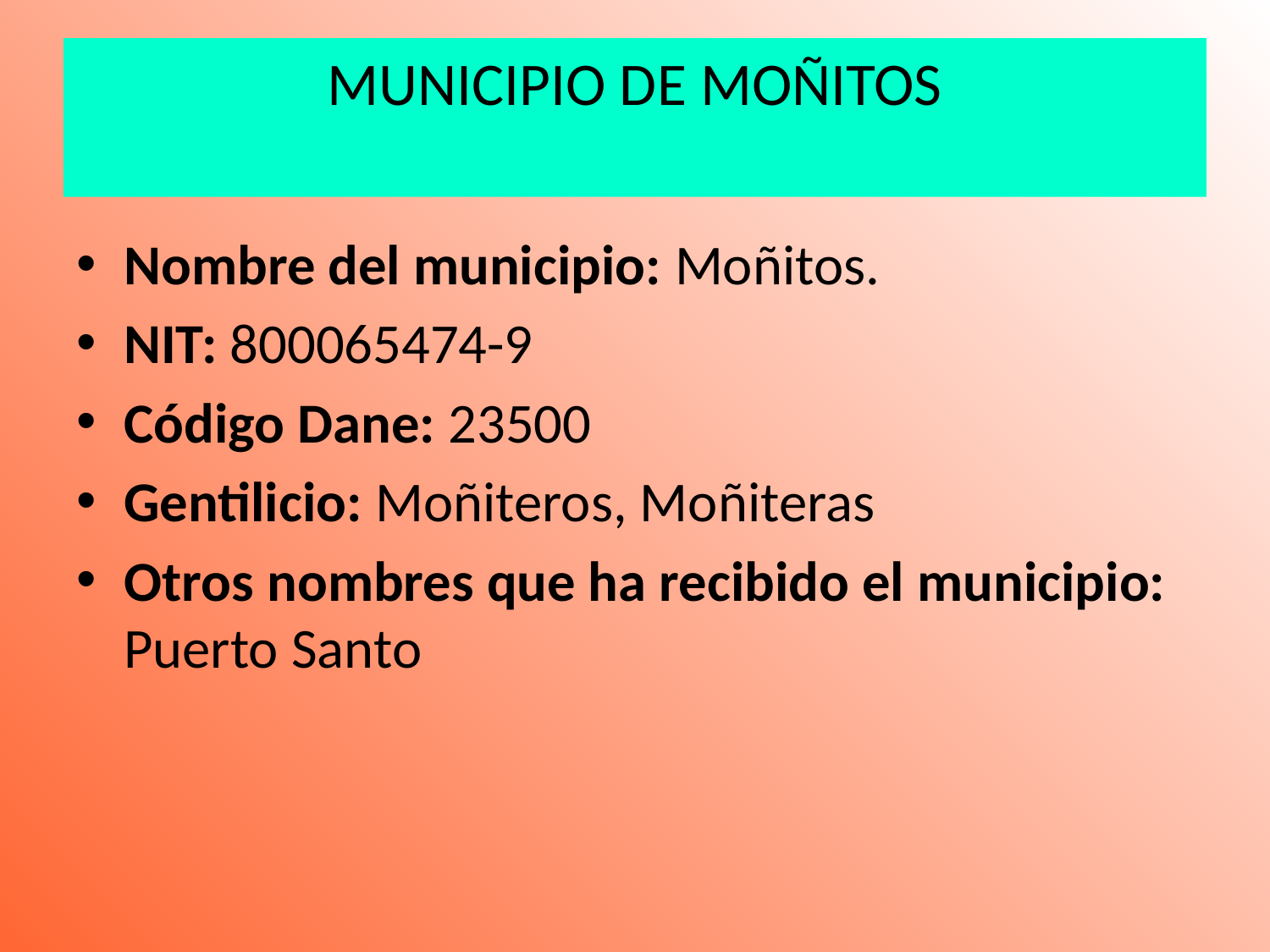

# MUNICIPIO DE MOÑITOS
Nombre del municipio: Moñitos.
NIT: 800065474-9
Código Dane: 23500
Gentilicio: Moñiteros, Moñiteras
Otros nombres que ha recibido el municipio: Puerto Santo